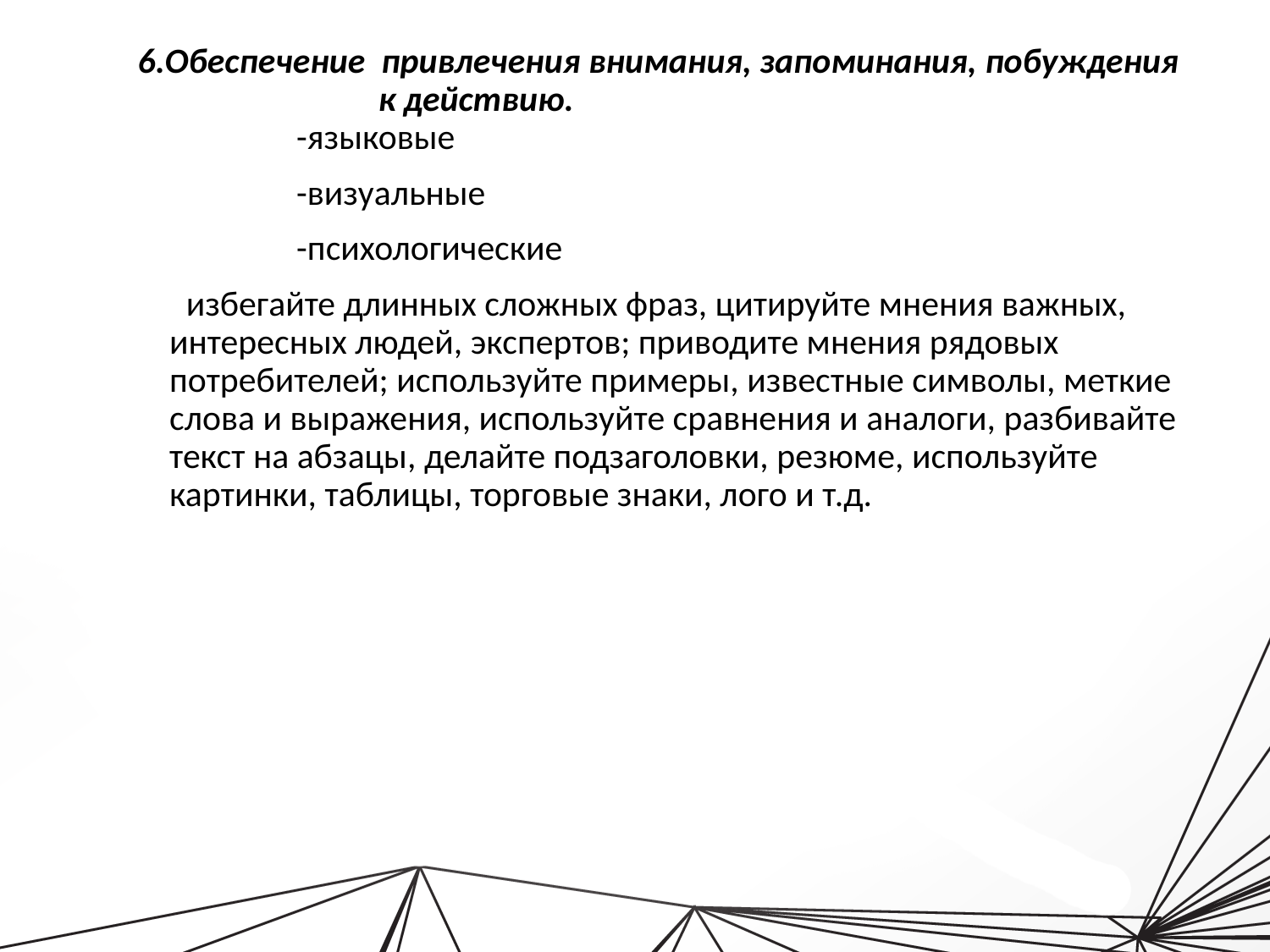

6.Oбеспечение  привлечения внимания, запоминания, побуждения                            к действию.
	-языковые
		-визуальные
		-психологические
      избегайте длинных сложных фраз, цитируйте мнения важных, интересных людей, экспертов; приводите мнения рядовых потребителей; используйте примеры, известные символы, меткие слова и выражения, используйте сравнения и аналоги, разбивайте текст на абзацы, делайте подзаголовки, резюме, используйте картинки, таблицы, торговые знаки, лого и т.д.